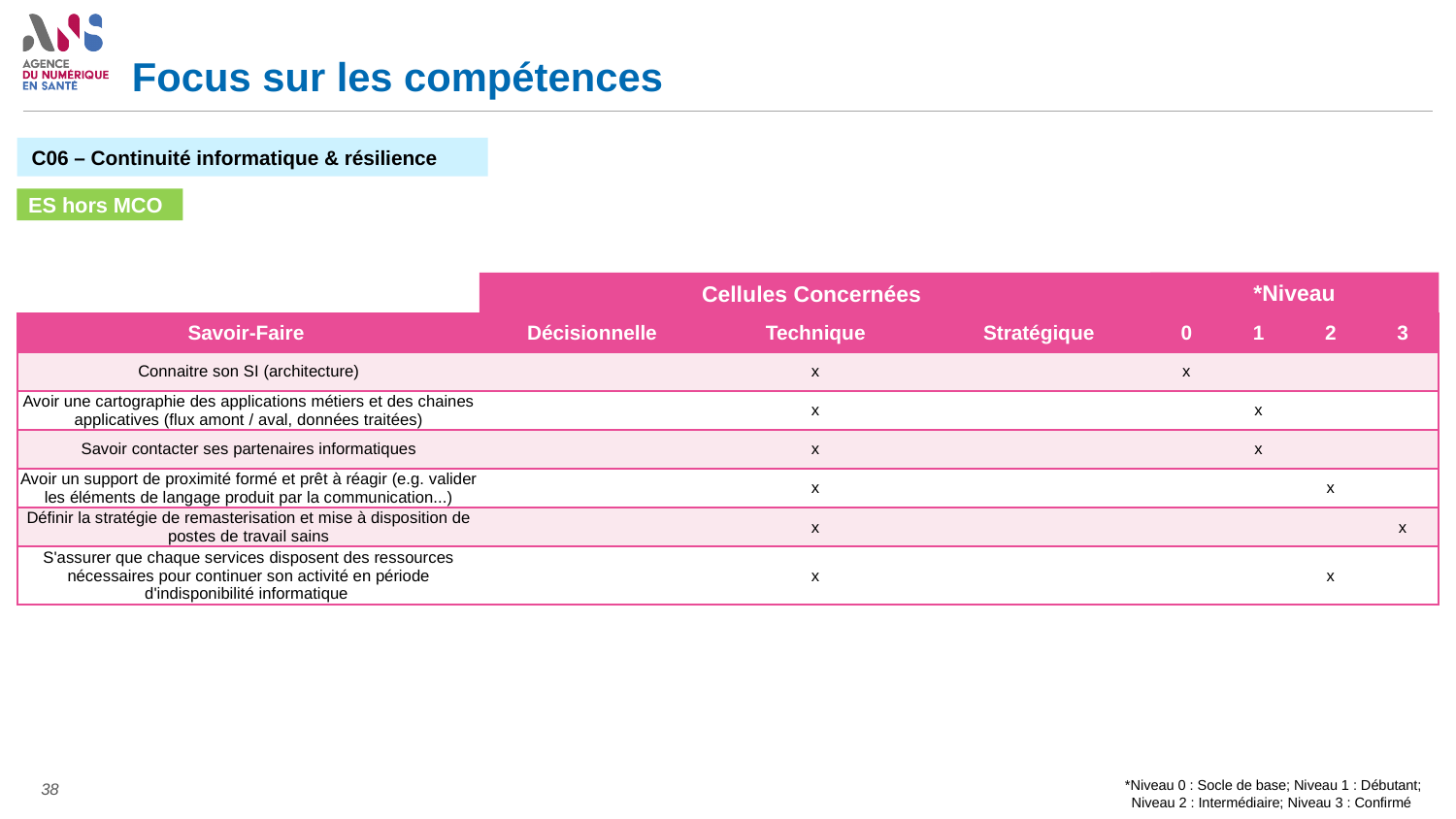

# Focus sur les compétences
C06 – Continuité informatique & résilience
ES hors MCO
Cellules Concernées
*Niveau
| Savoir-Faire | Décisionnelle | Technique | Stratégique | 0 | 1 | 2 | 3 |
| --- | --- | --- | --- | --- | --- | --- | --- |
| Connaitre son SI (architecture) |  | x |  | x |  |  |  |
| Avoir une cartographie des applications métiers et des chaines applicatives (flux amont / aval, données traitées) |  | x |  |  | x |  |  |
| Savoir contacter ses partenaires informatiques |  | x |  |  | x |  |  |
| Avoir un support de proximité formé et prêt à réagir (e.g. valider les éléments de langage produit par la communication...) |  | x |  |  |  | x |  |
| Définir la stratégie de remasterisation et mise à disposition de postes de travail sains |  | x |  |  |  |  | x |
| S'assurer que chaque services disposent des ressources nécessaires pour continuer son activité en période d'indisponibilité informatique |  | x |  |  |  | x |  |
*Niveau 0 : Socle de base; Niveau 1 : Débutant; Niveau 2 : Intermédiaire; Niveau 3 : Confirmé
38